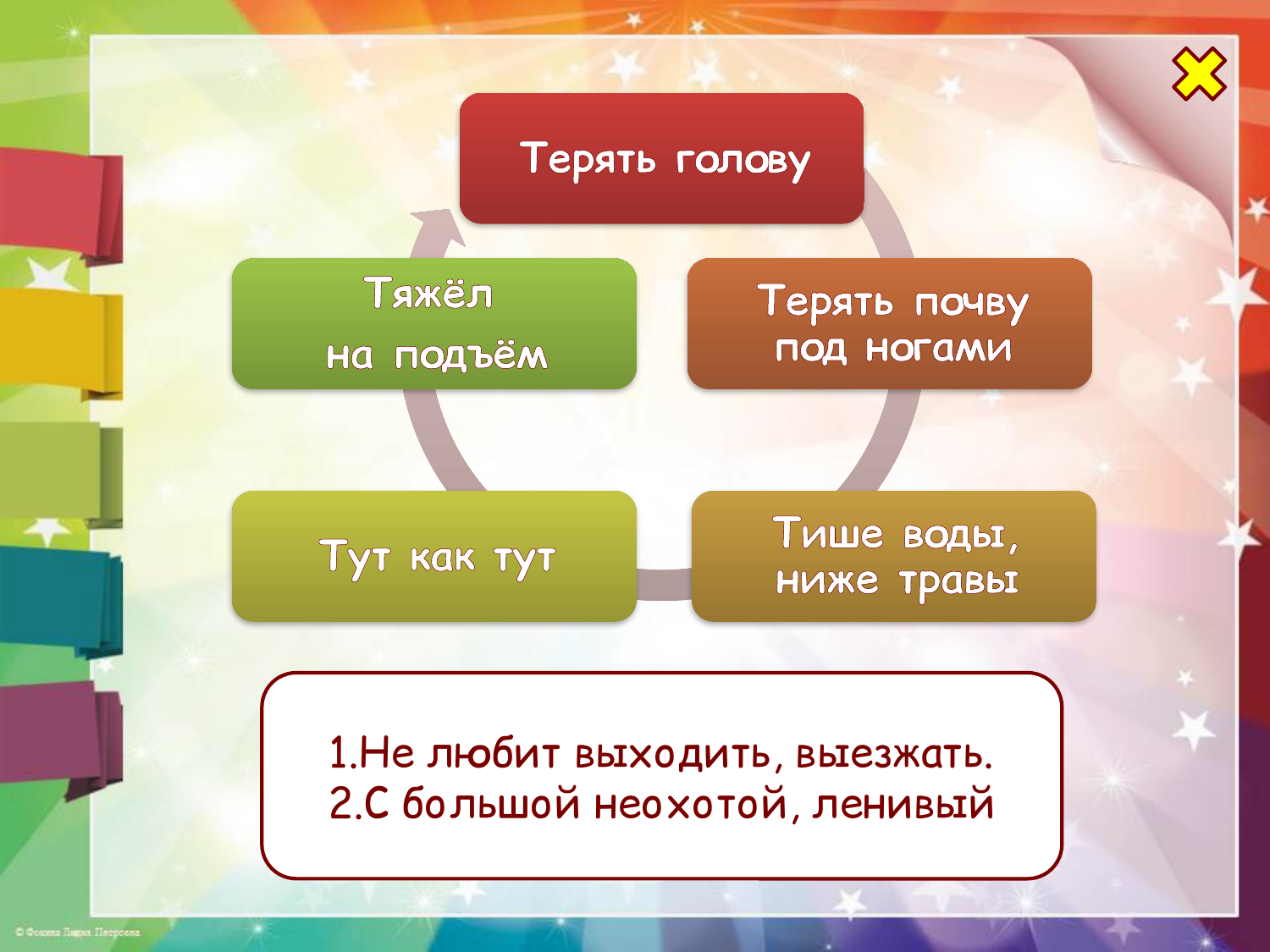

Терять голову
Терять почву под ногами
Тише воды, ниже травы
Тут как тут
Тяжёл
на подъём

1.Не любит выходить, выезжать.
2.С большой неохотой, ленивый